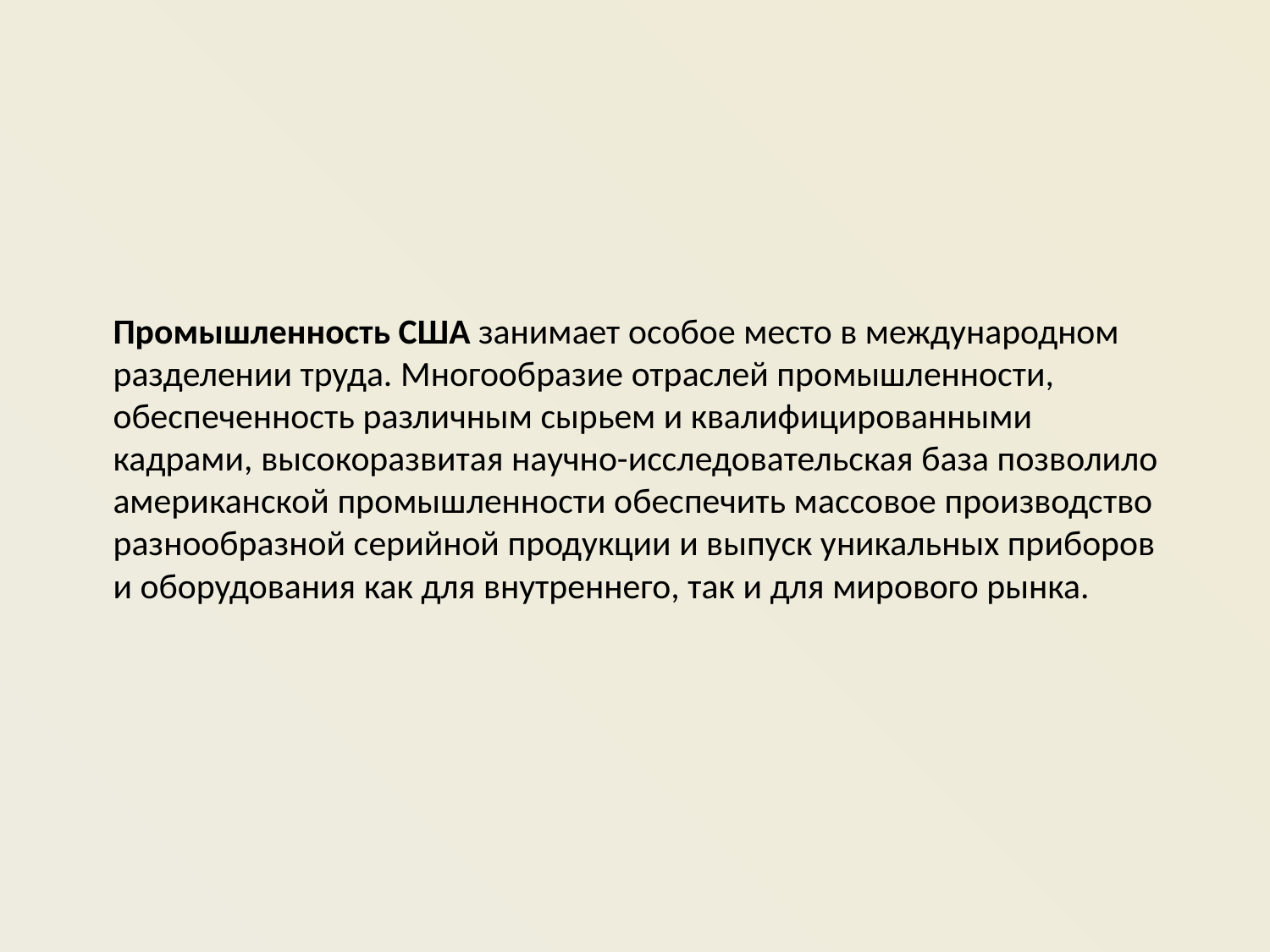

Промышленность США занимает особое место в международном разделении труда. Многообразие отраслей промышленности, обеспеченность различным сырьем и квалифицированными кадрами, высокоразвитая научно-исследовательская база позволило американской промышленности обеспечить массовое производство разнообразной серийной продукции и выпуск уникальных приборов и оборудования как для внутреннего, так и для мирового рынка.
#